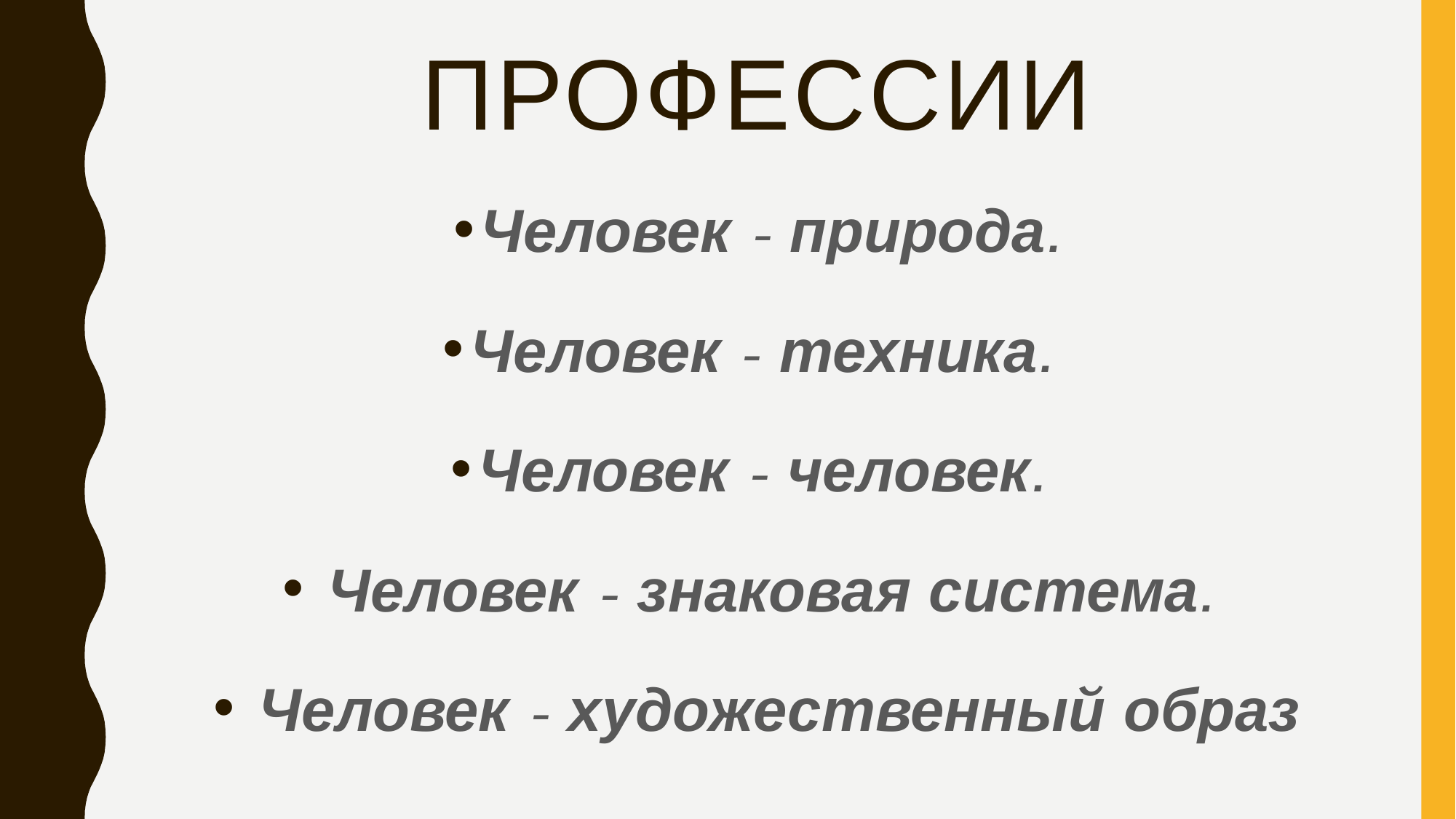

# Профессии
Человек - природа.
Человек - техника.
Человек - человек.
 Человек - знаковая система.
 Человек - художественный образ